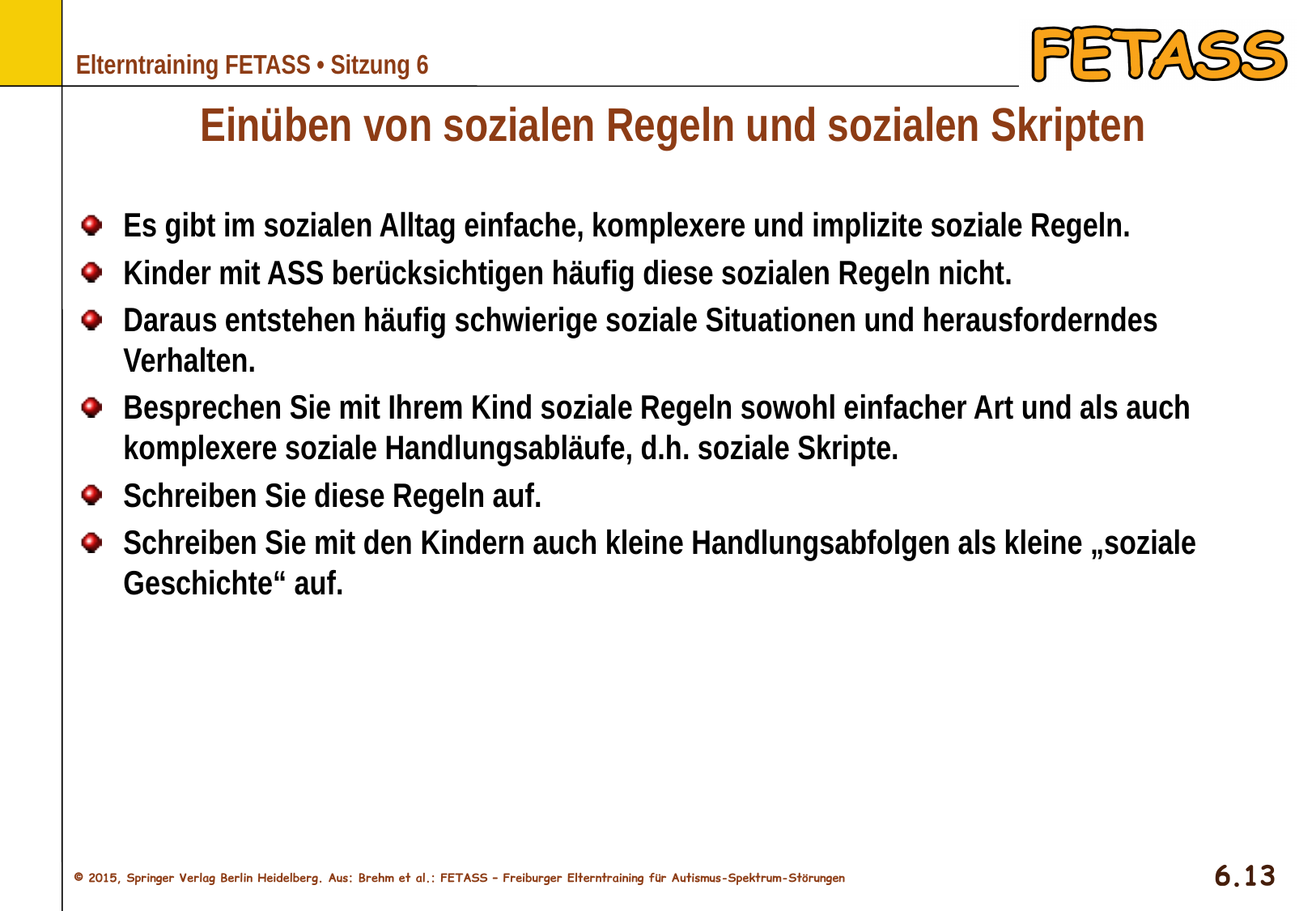

# Einüben von sozialen Regeln und sozialen Skripten
Es gibt im sozialen Alltag einfache, komplexere und implizite soziale Regeln.
Kinder mit ASS berücksichtigen häufig diese sozialen Regeln nicht.
Daraus entstehen häufig schwierige soziale Situationen und herausforderndes Verhalten.
Besprechen Sie mit Ihrem Kind soziale Regeln sowohl einfacher Art und als auch komplexere soziale Handlungsabläufe, d.h. soziale Skripte.
Schreiben Sie diese Regeln auf.
Schreiben Sie mit den Kindern auch kleine Handlungsabfolgen als kleine „soziale Geschichte“ auf.

6.13